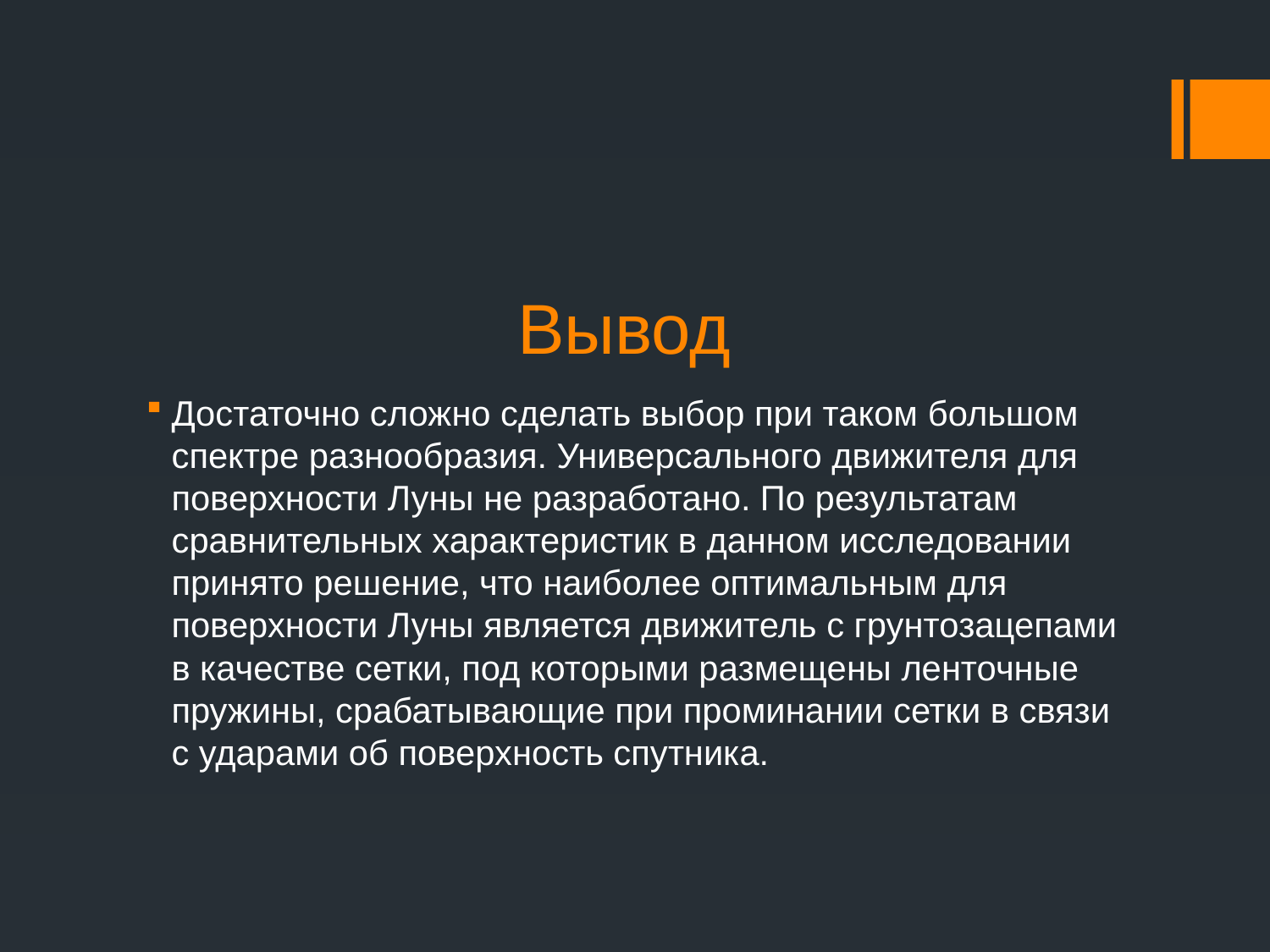

# Вывод
Достаточно сложно сделать выбор при таком большом спектре разнообразия. Универсального движителя для поверхности Луны не разработано. По результатам сравнительных характеристик в данном исследовании принято решение, что наиболее оптимальным для поверхности Луны является движитель с грунтозацепами в качестве сетки, под которыми размещены ленточные пружины, срабатывающие при проминании сетки в связи с ударами об поверхность спутника.